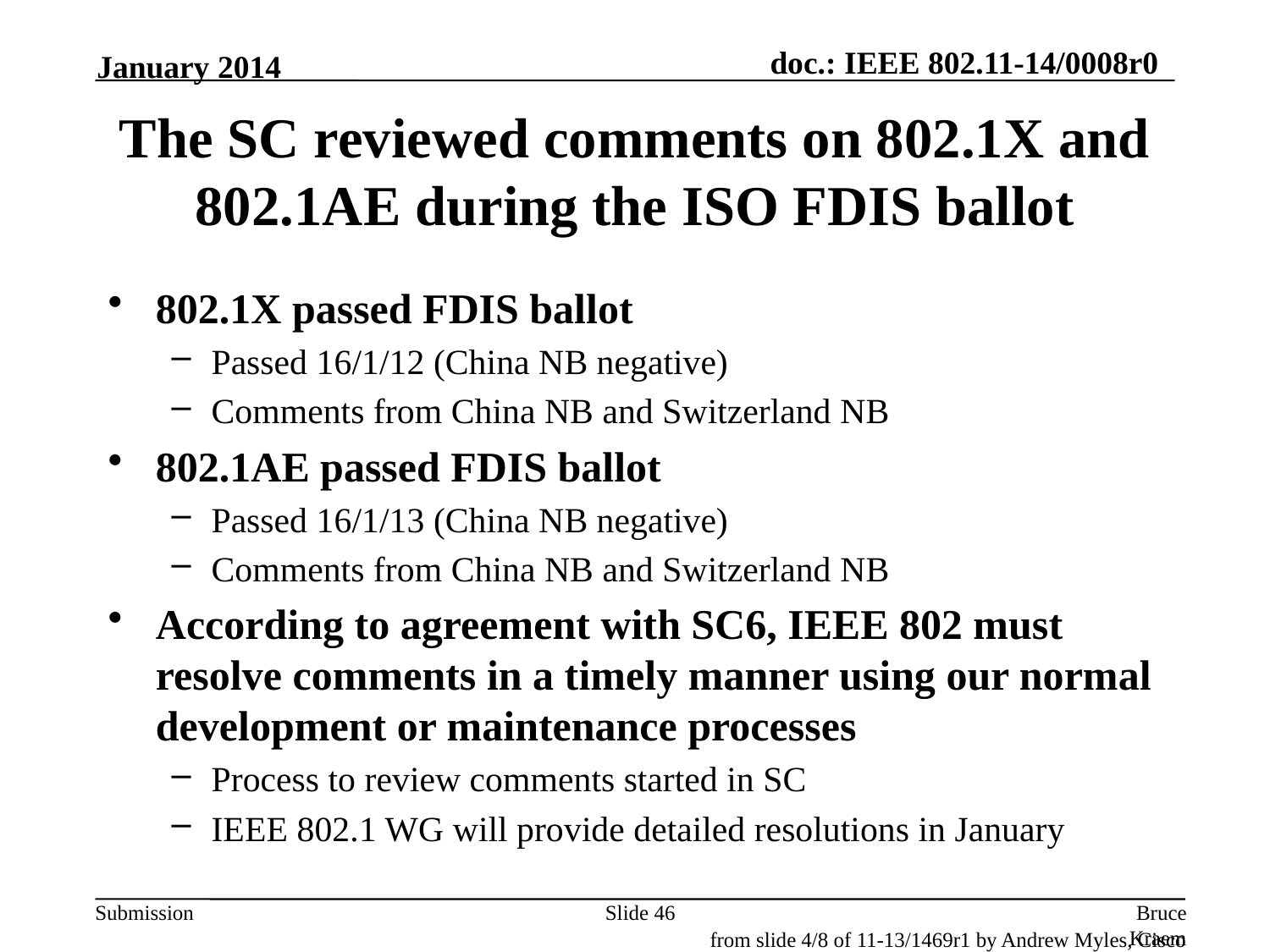

January 2014
# The SC reviewed comments on 802.1X and 802.1AE during the ISO FDIS ballot
802.1X passed FDIS ballot
Passed 16/1/12 (China NB negative)
Comments from China NB and Switzerland NB
802.1AE passed FDIS ballot
Passed 16/1/13 (China NB negative)
Comments from China NB and Switzerland NB
According to agreement with SC6, IEEE 802 must resolve comments in a timely manner using our normal development or maintenance processes
Process to review comments started in SC
IEEE 802.1 WG will provide detailed resolutions in January
Slide 46
Bruce Kraemer, Marvell
from slide 4/8 of 11-13/1469r1 by Andrew Myles, Cisco